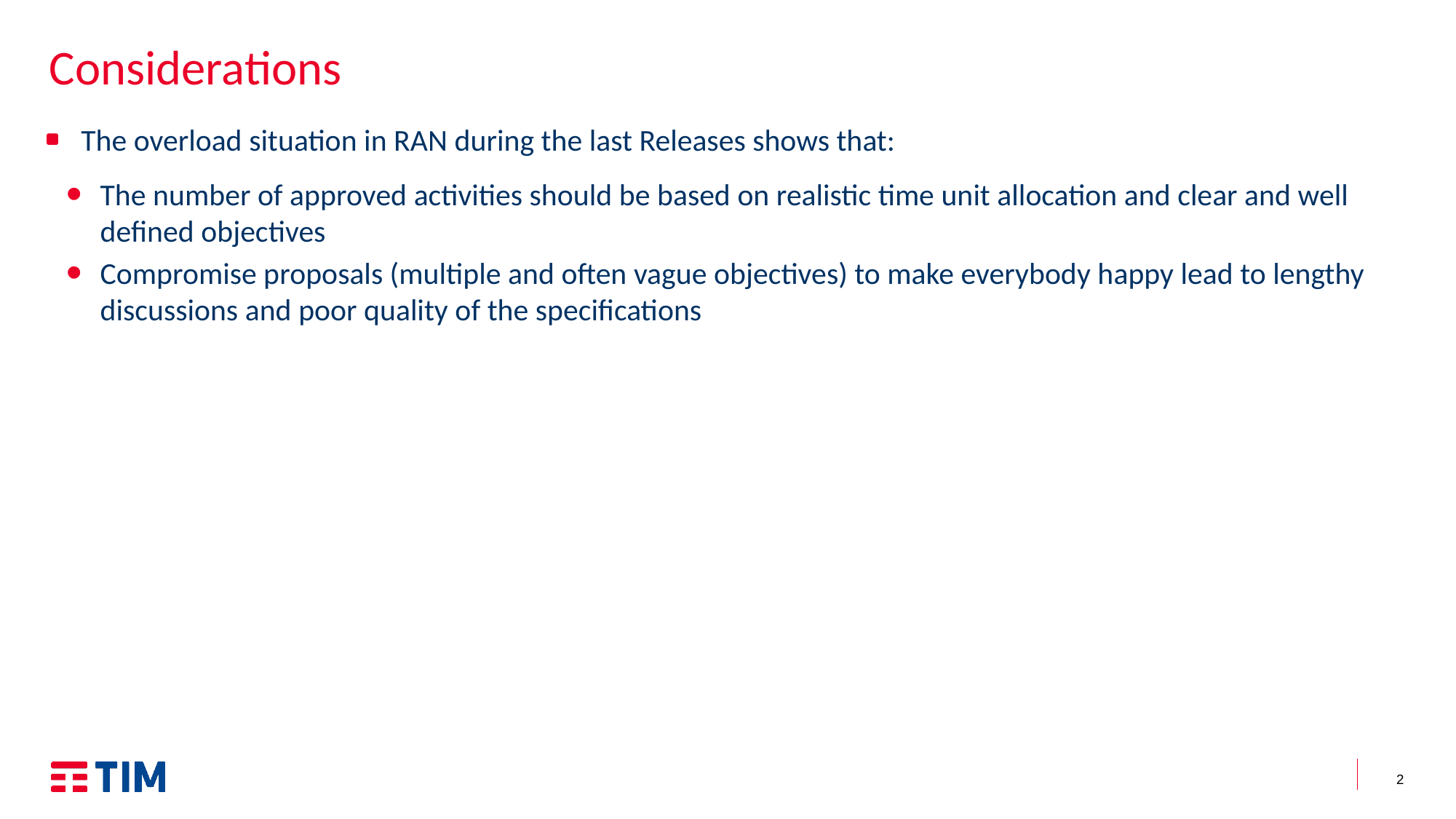

# Considerations
The overload situation in RAN during the last Releases shows that:
The number of approved activities should be based on realistic time unit allocation and clear and well defined objectives
Compromise proposals (multiple and often vague objectives) to make everybody happy lead to lengthy discussions and poor quality of the specifications